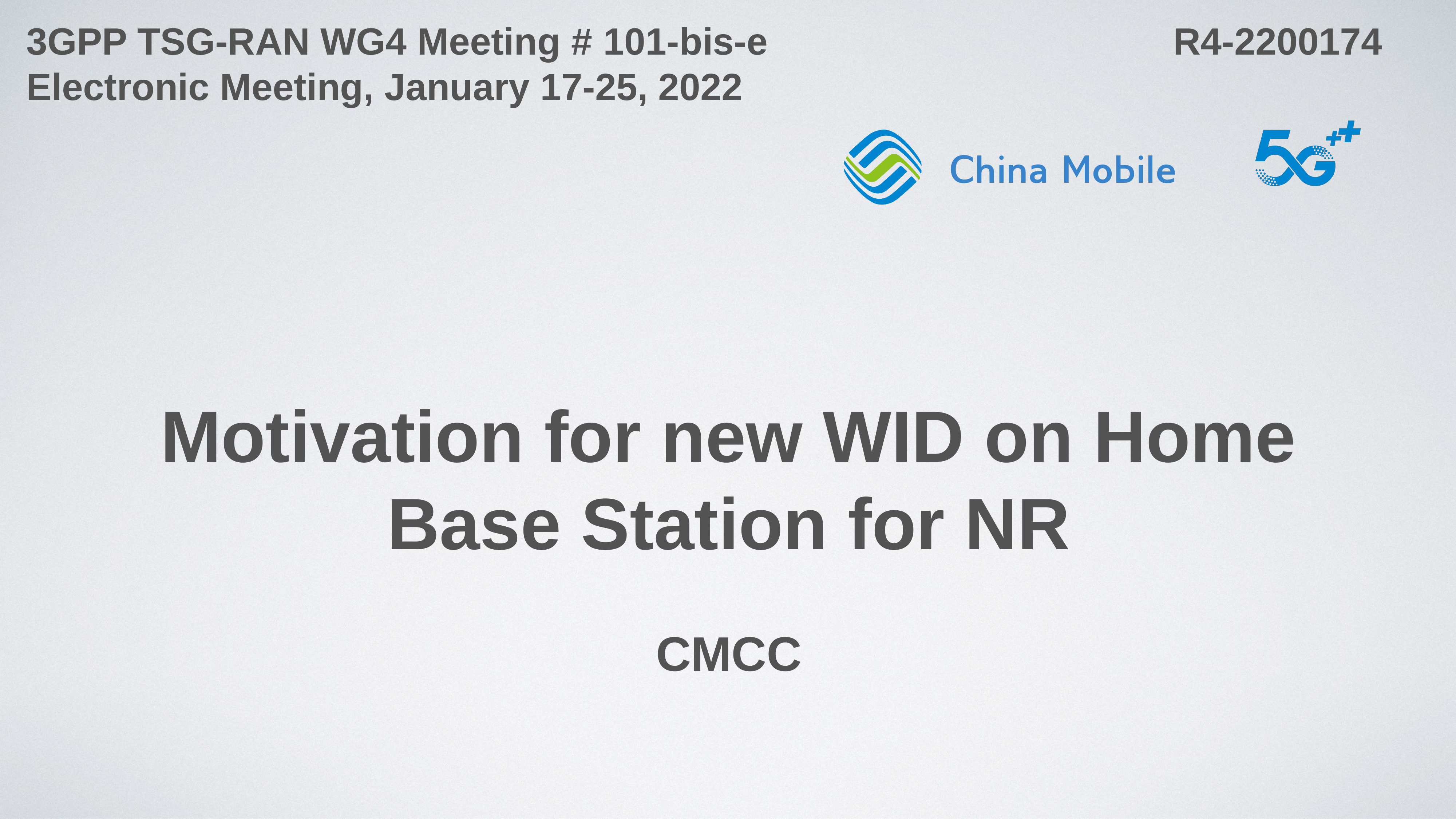

3GPP TSG-RAN WG4 Meeting # 101-bis-e			                          R4-2200174
Electronic Meeting, January 17-25, 2022

Motivation for new WID on Home Base Station for NR

CMCC